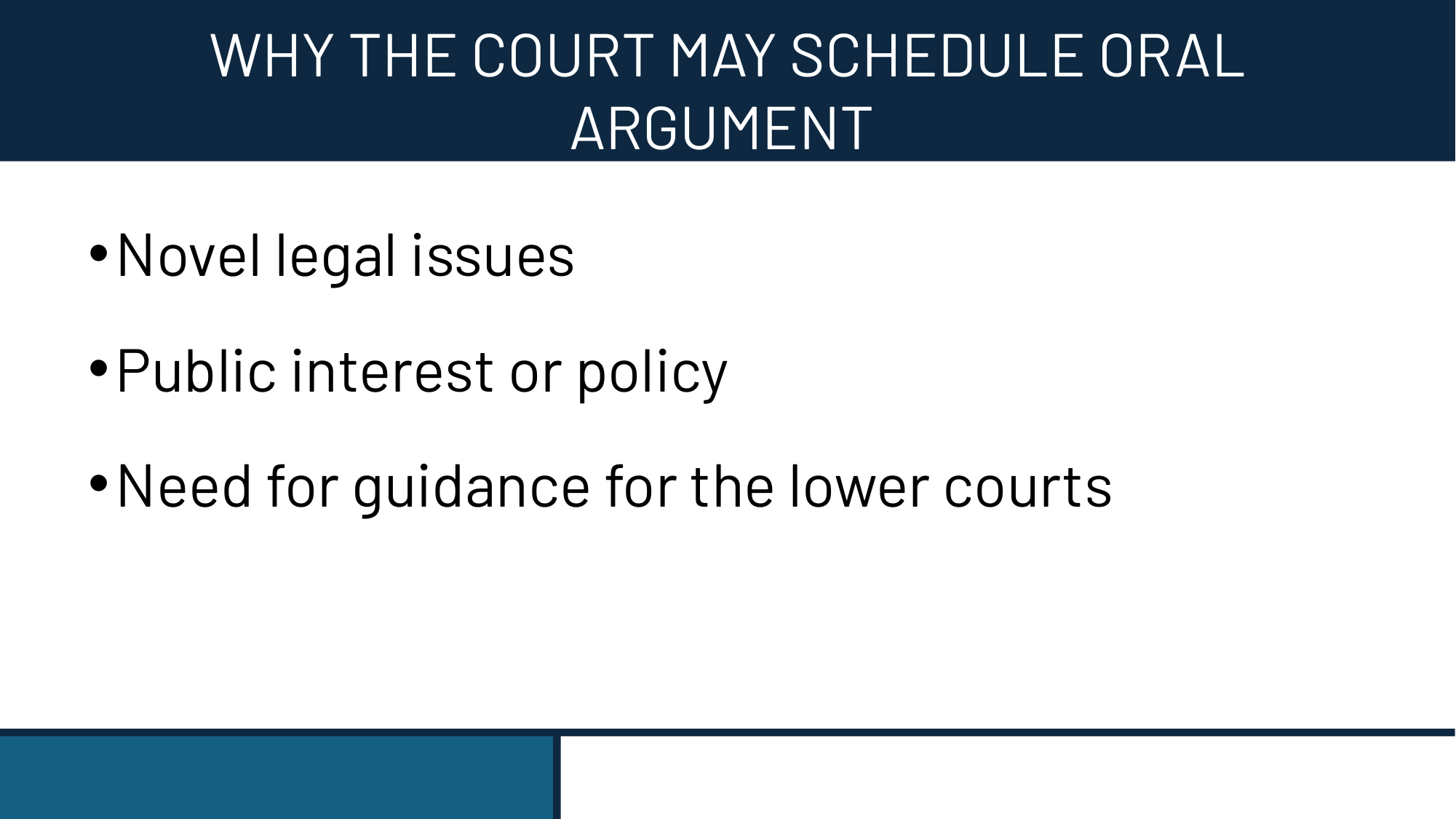

# WHY THE COURT MAY SCHEDULE ORAL ARGUMENT
Novel legal issues
Public interest or policy
Need for guidance for the lower courts